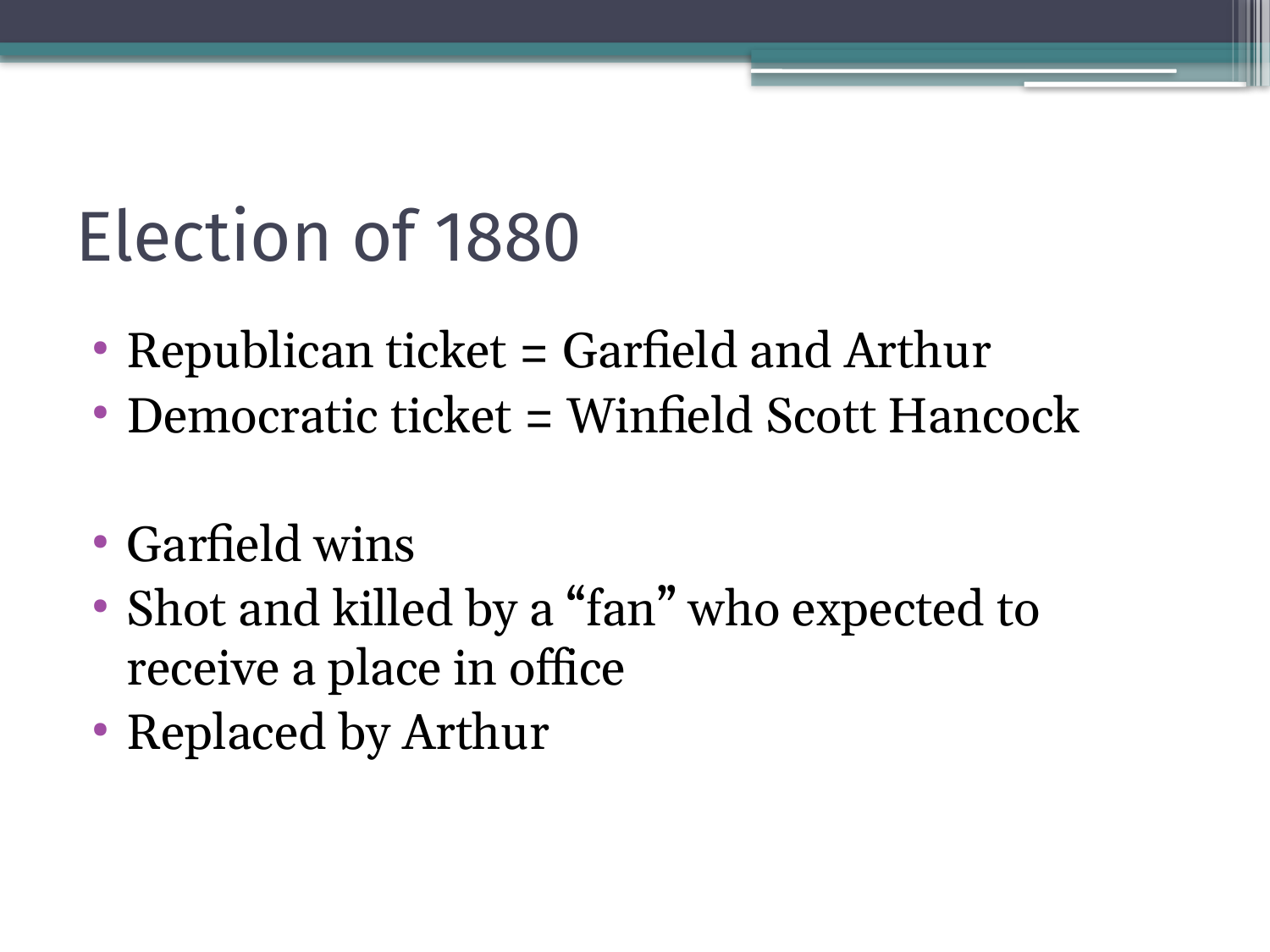

# Election of 1880
Republican ticket = Garfield and Arthur
Democratic ticket = Winfield Scott Hancock

Garfield wins
Shot and killed by a “fan” who expected to receive a place in office
Replaced by Arthur